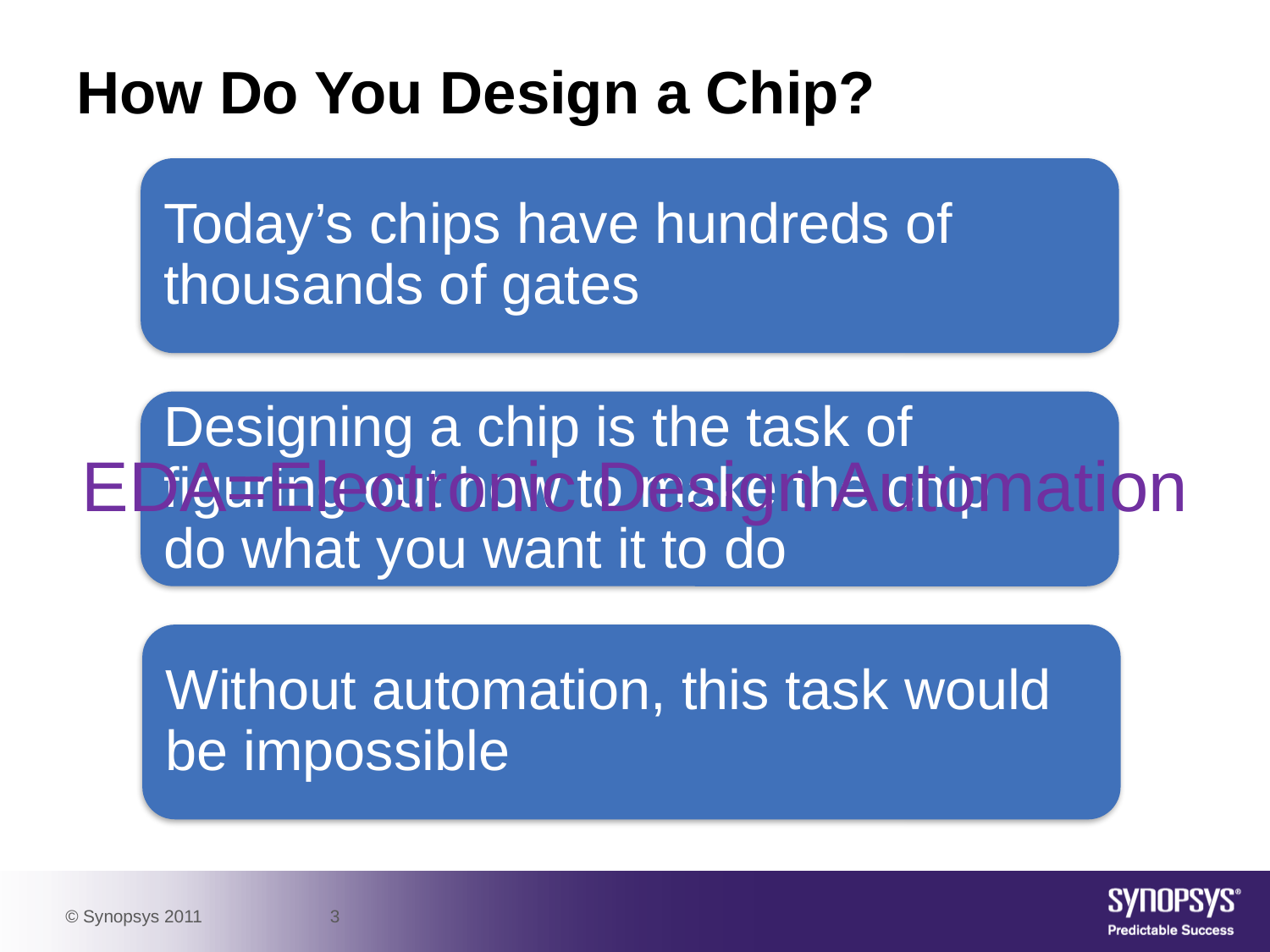

# How Do You Design a Chip?

Today’s chips have hundreds of thousands of gates

Designing a chip is the task of figuring out how to make the chip
do what you want it to do
EDA=Electronic Design Automation

Without automation, this task would be impossible